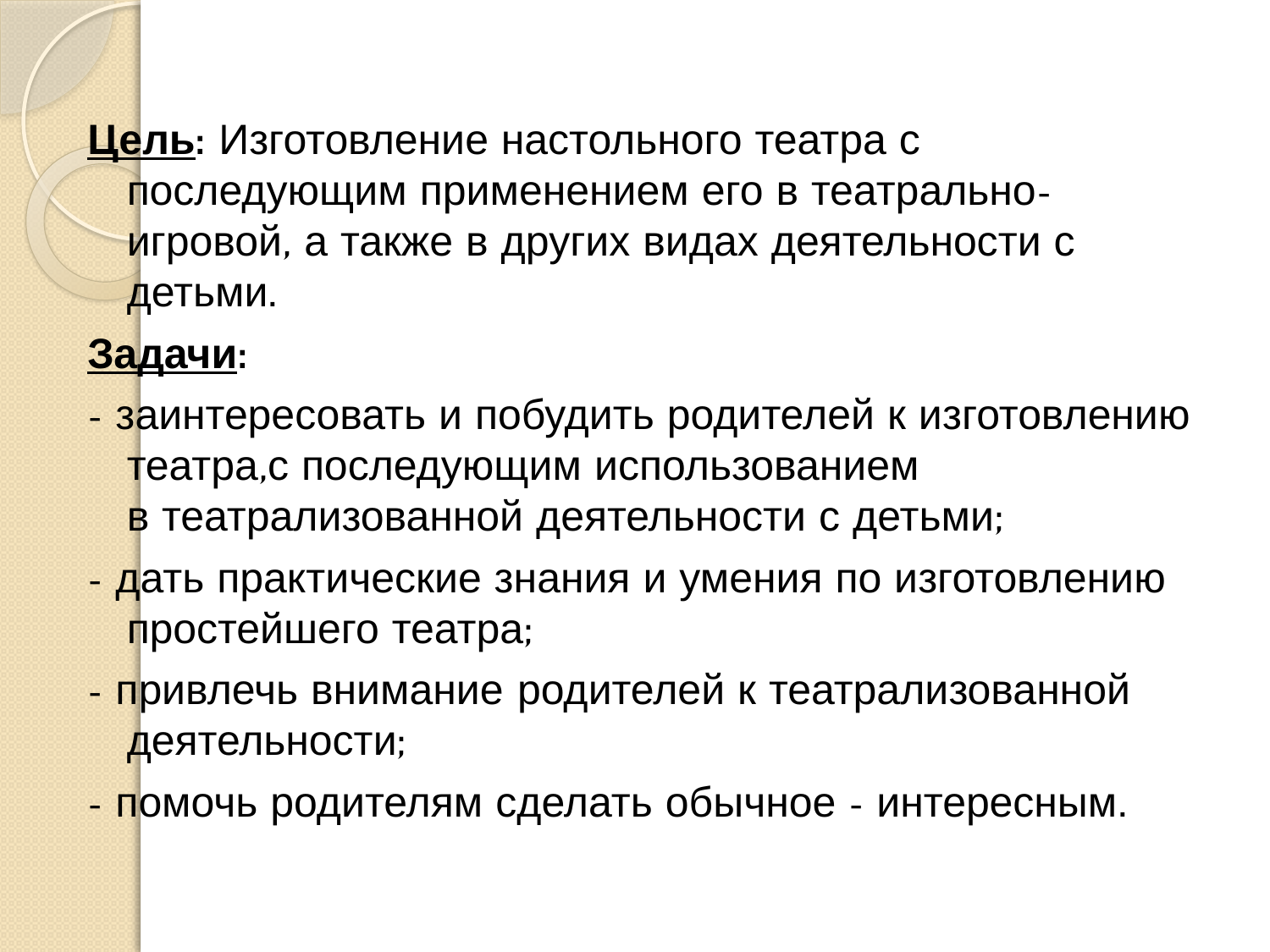

#
Цель: Изготовление настольного театра с последующим применением его в театрально-игровой, а также в других видах деятельности с детьми.
Задачи:
- заинтересовать и побудить родителей к изготовлению театра,с последующим использованием в театрализованной деятельности с детьми;
- дать практические знания и умения по изготовлению простейшего театра;
- привлечь внимание родителей к театрализованной деятельности;
- помочь родителям сделать обычное - интересным.